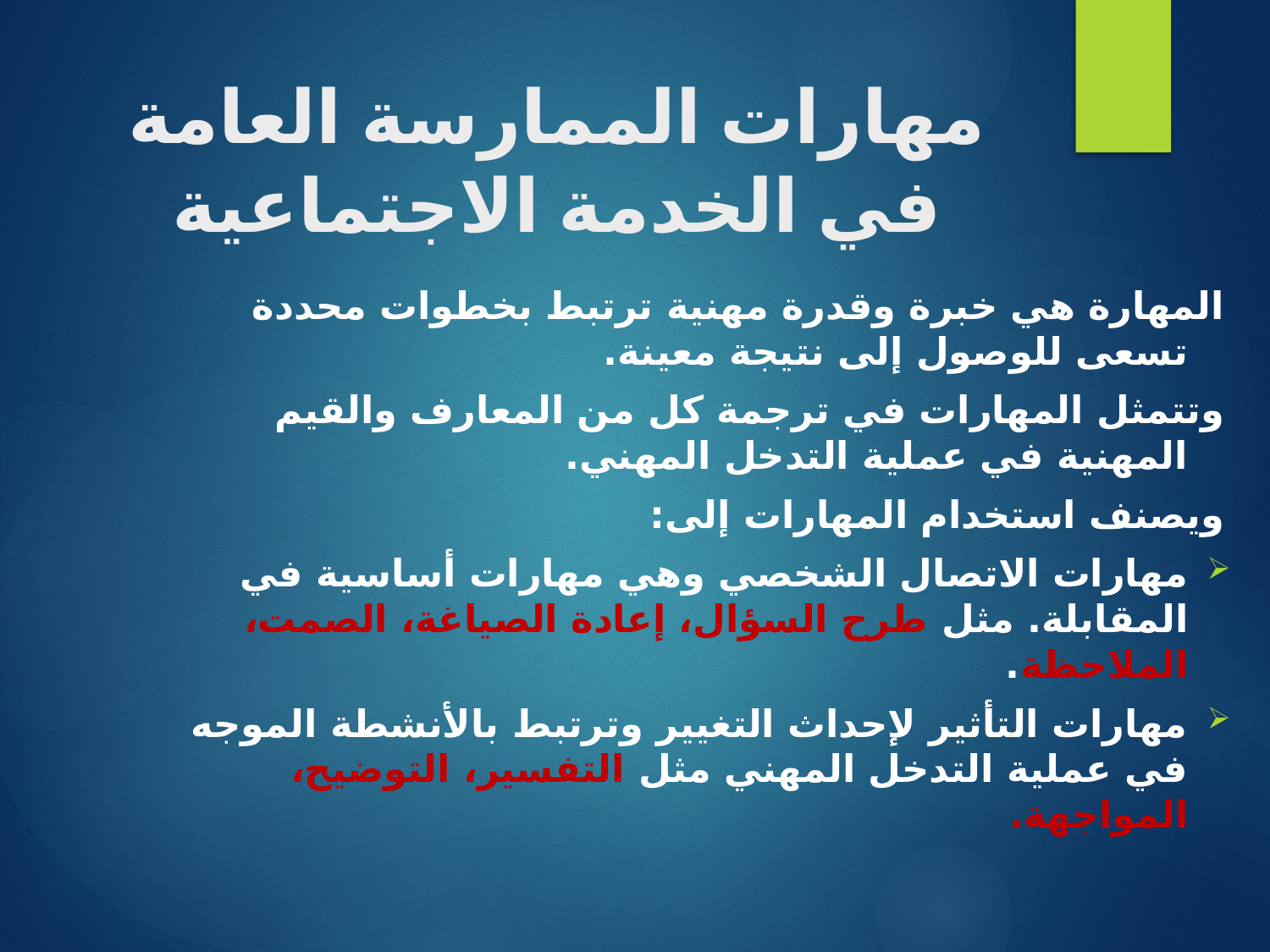

# مهارات الممارسة العامة في الخدمة الاجتماعية
المهارة هي خبرة وقدرة مهنية ترتبط بخطوات محددة تسعى للوصول إلى نتيجة معينة.
وتتمثل المهارات في ترجمة كل من المعارف والقيم المهنية في عملية التدخل المهني.
ويصنف استخدام المهارات إلى:
مهارات الاتصال الشخصي وهي مهارات أساسية في المقابلة. مثل طرح السؤال، إعادة الصياغة، الصمت، الملاحظة.
مهارات التأثير لإحداث التغيير وترتبط بالأنشطة الموجه في عملية التدخل المهني مثل التفسير، التوضيح، المواجهة.